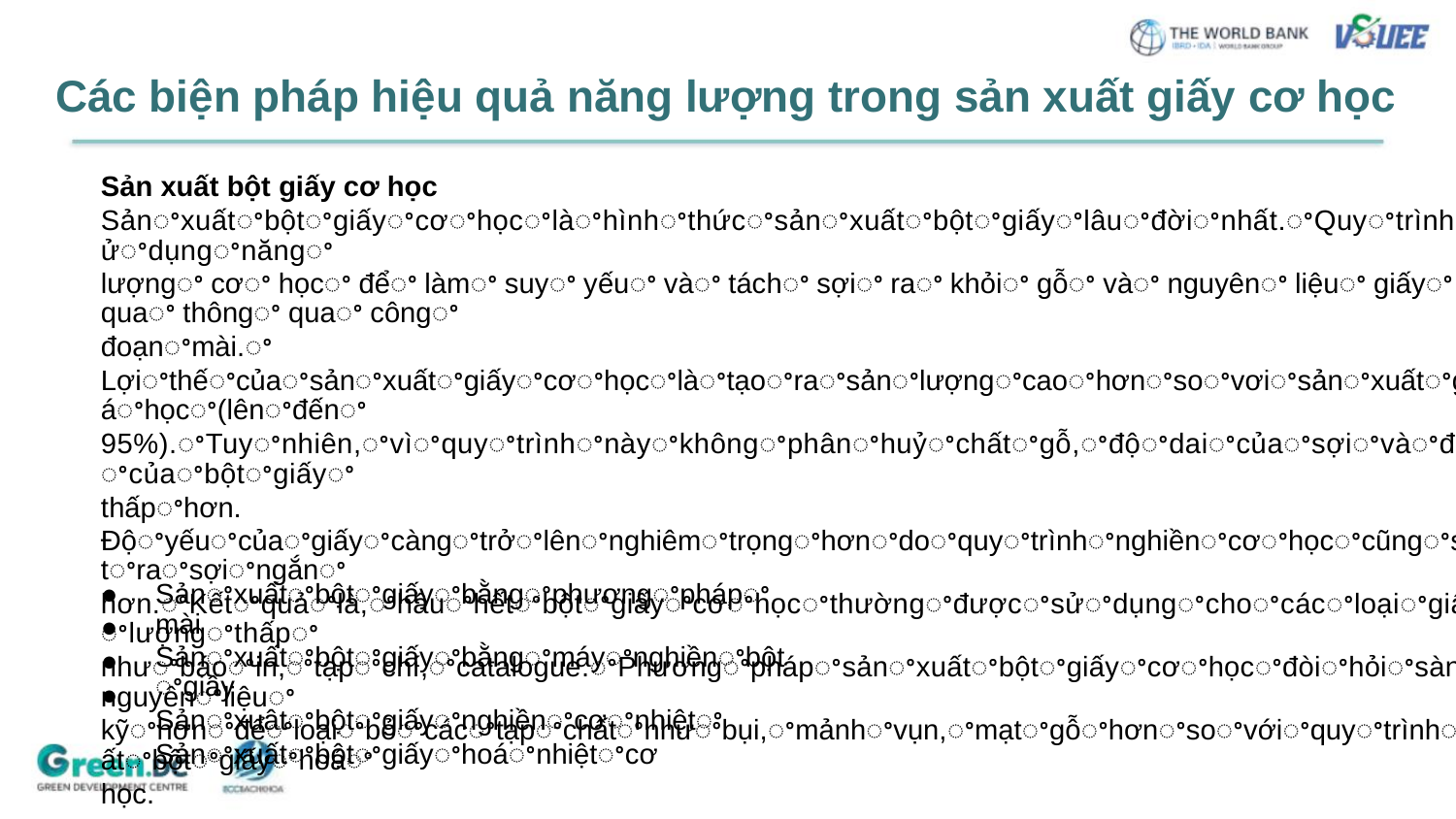

Các biện pháp hiệu quả năng lượng trong sản xuất giấy cơ học
Sản xuất bột giấy cơ học
Sảnꢀxuấtꢀbộtꢀgiấyꢀcơꢀhọcꢀlàꢀhìnhꢀthứcꢀsảnꢀxuấtꢀbộtꢀgiấyꢀlâuꢀđờiꢀnhất.ꢀQuyꢀtrìnhꢀnàyꢀsửꢀdụngꢀnăngꢀ
lượngꢀ cơꢀ họcꢀ đểꢀ làmꢀ suyꢀ yếuꢀ vàꢀ táchꢀ sợiꢀ raꢀ khỏiꢀ gỗꢀ vàꢀ nguyênꢀ liệuꢀ giấyꢀ thảiꢀ quaꢀ thôngꢀ quaꢀ côngꢀ
đoạnꢀmài.ꢀ
Lợiꢀthếꢀcủaꢀsảnꢀxuấtꢀgiấyꢀcơꢀhọcꢀlàꢀtạoꢀraꢀsảnꢀlượngꢀcaoꢀhơnꢀsoꢀvơiꢀsảnꢀxuấtꢀgiáyꢀhoáꢀhọcꢀ(lênꢀđếnꢀ
95%).ꢀTuyꢀnhiên,ꢀvìꢀquyꢀtrìnhꢀnàyꢀkhôngꢀphânꢀhuỷꢀchấtꢀgỗ,ꢀđộꢀdaiꢀcủaꢀsợiꢀvàꢀđộꢀbềnꢀcủaꢀbộtꢀgiấyꢀ
thấpꢀhơn.
Độꢀyếuꢀcủaꢀgiấyꢀcàngꢀtrởꢀlênꢀnghiêmꢀtrọngꢀhơnꢀdoꢀquyꢀtrìnhꢀnghiềnꢀcơꢀhọcꢀcũngꢀsảnꢀxuấtꢀraꢀsợiꢀngắnꢀ
hơn.ꢀKếtꢀquảꢀlà,ꢀhầuꢀhếtꢀbộtꢀgiấyꢀcơꢀhọcꢀthườngꢀđượcꢀsửꢀdụngꢀchoꢀcácꢀloạiꢀgiấyꢀchấtꢀlượngꢀthấpꢀ
nhưꢀbáoꢀin,ꢀtạpꢀchí,ꢀcatalogue.ꢀPhươngꢀphápꢀsảnꢀxuấtꢀbộtꢀgiấyꢀcơꢀhọcꢀđòiꢀhỏiꢀsàngꢀlọcꢀnguyênꢀliệuꢀ
kỹꢀhơnꢀđểꢀloạiꢀbỏꢀcácꢀtạpꢀchấtꢀnhưꢀbụi,ꢀmảnhꢀvụn,ꢀmạtꢀgỗꢀhơnꢀsoꢀvớiꢀquyꢀtrìnhꢀsảnꢀxuấtꢀbộtꢀgiấyꢀhoáꢀ
học.
●
●
●
●
Sảnꢀxuấtꢀbộtꢀgiấyꢀbằngꢀphươngꢀphápꢀmài
Sảnꢀxuấtꢀbộtꢀgiấyꢀbằngꢀmáyꢀnghiềnꢀbộtꢀgiấy
Sảnꢀxuâtꢀbộtꢀgiấyꢀnghiềnꢀcơꢀnhiệtꢀ
Sảnꢀxuấtꢀbộtꢀgiấyꢀhoáꢀnhiệtꢀcơ